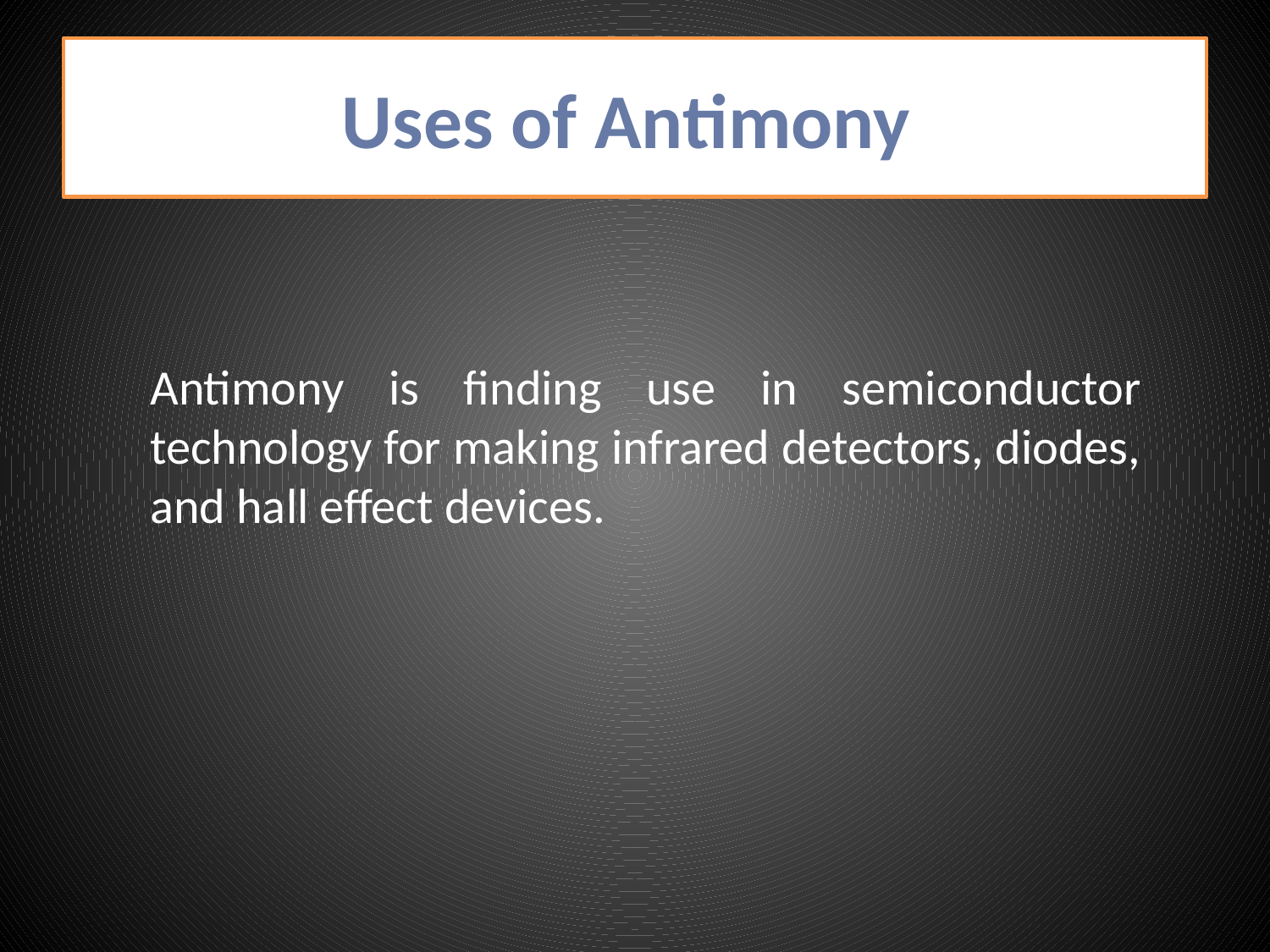

# Uses of Antimony
Antimony is finding use in semiconductor technology for making infrared detectors, diodes, and hall effect devices.